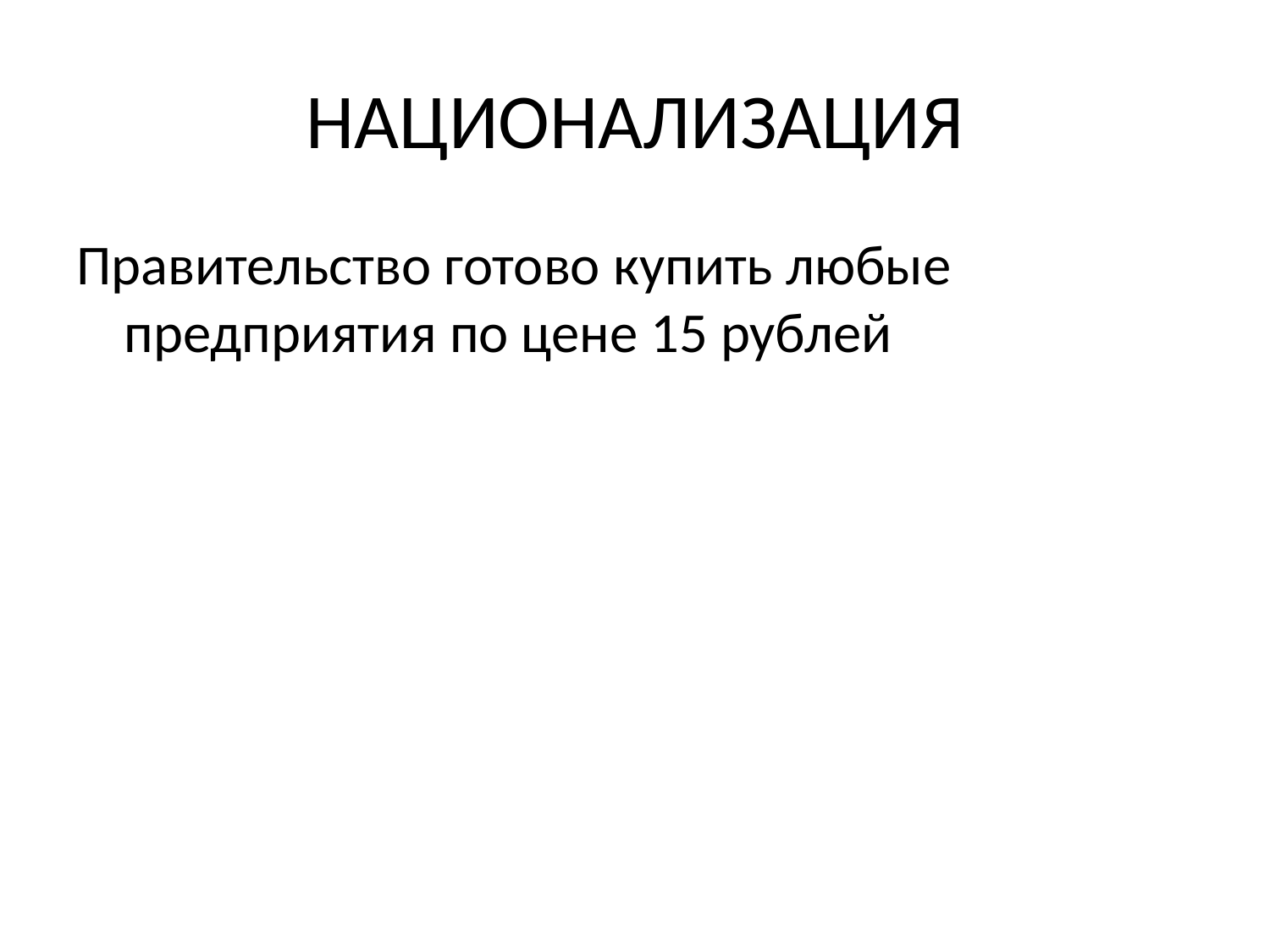

# НАЦИОНАЛИЗАЦИЯ
Правительство готово купить любые предприятия по цене 15 рублей